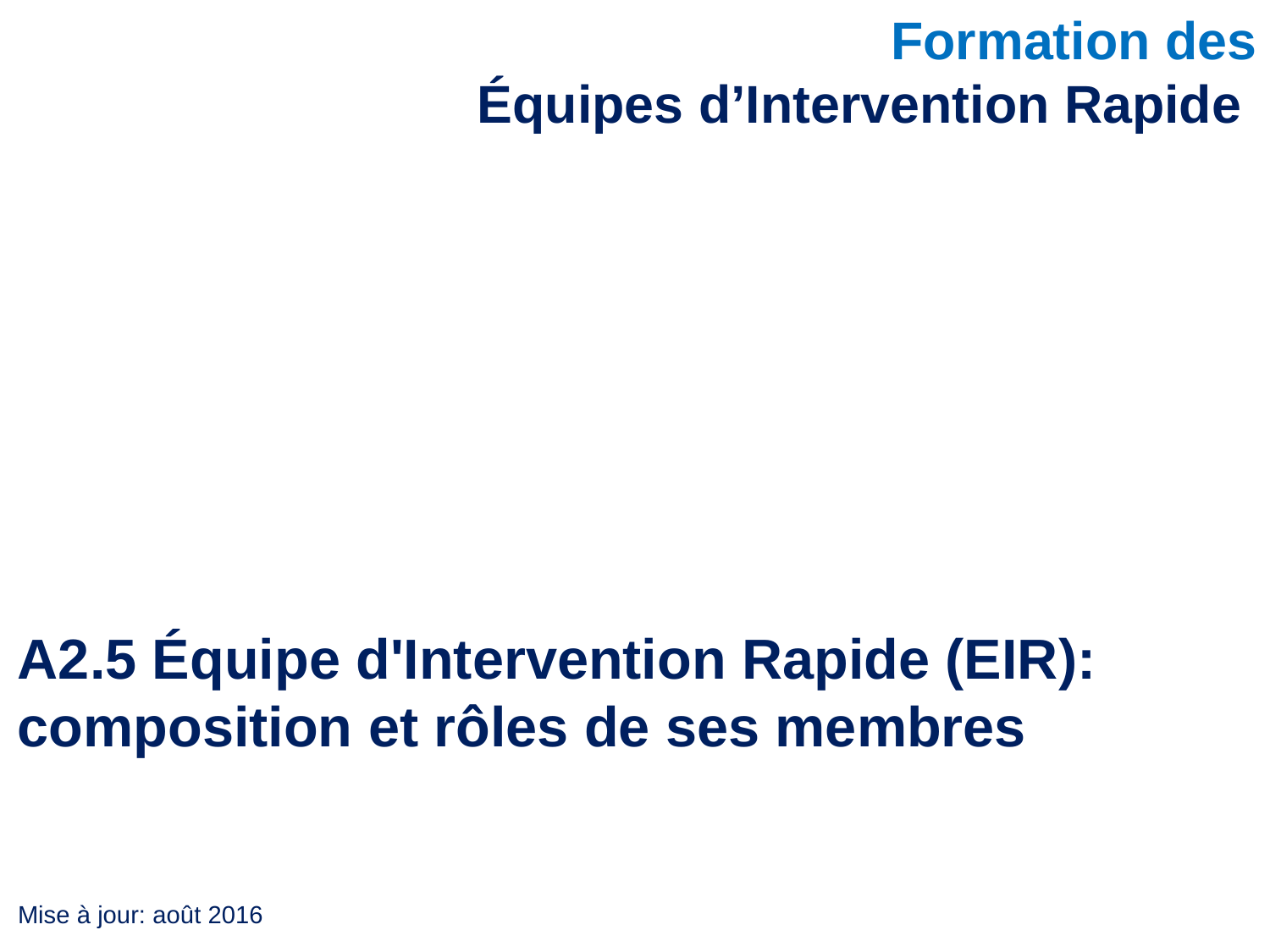

# Formation des Équipes d’Intervention Rapide
A2.5 Équipe d'Intervention Rapide (EIR): composition et rôles de ses membres
Mise à jour: août 2016